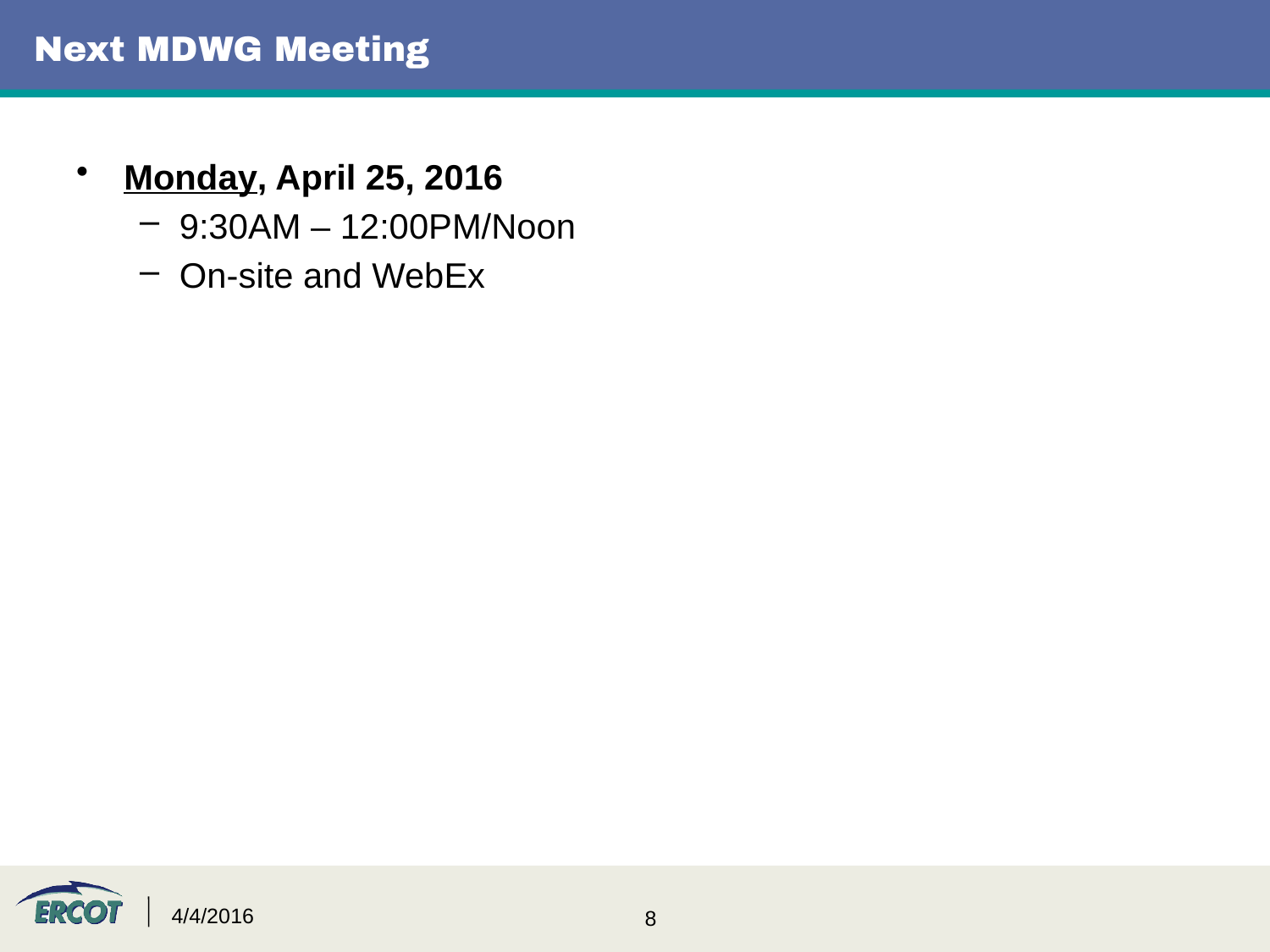

# Next MDWG Meeting
Monday, April 25, 2016
9:30AM – 12:00PM/Noon
On-site and WebEx
4/4/2016